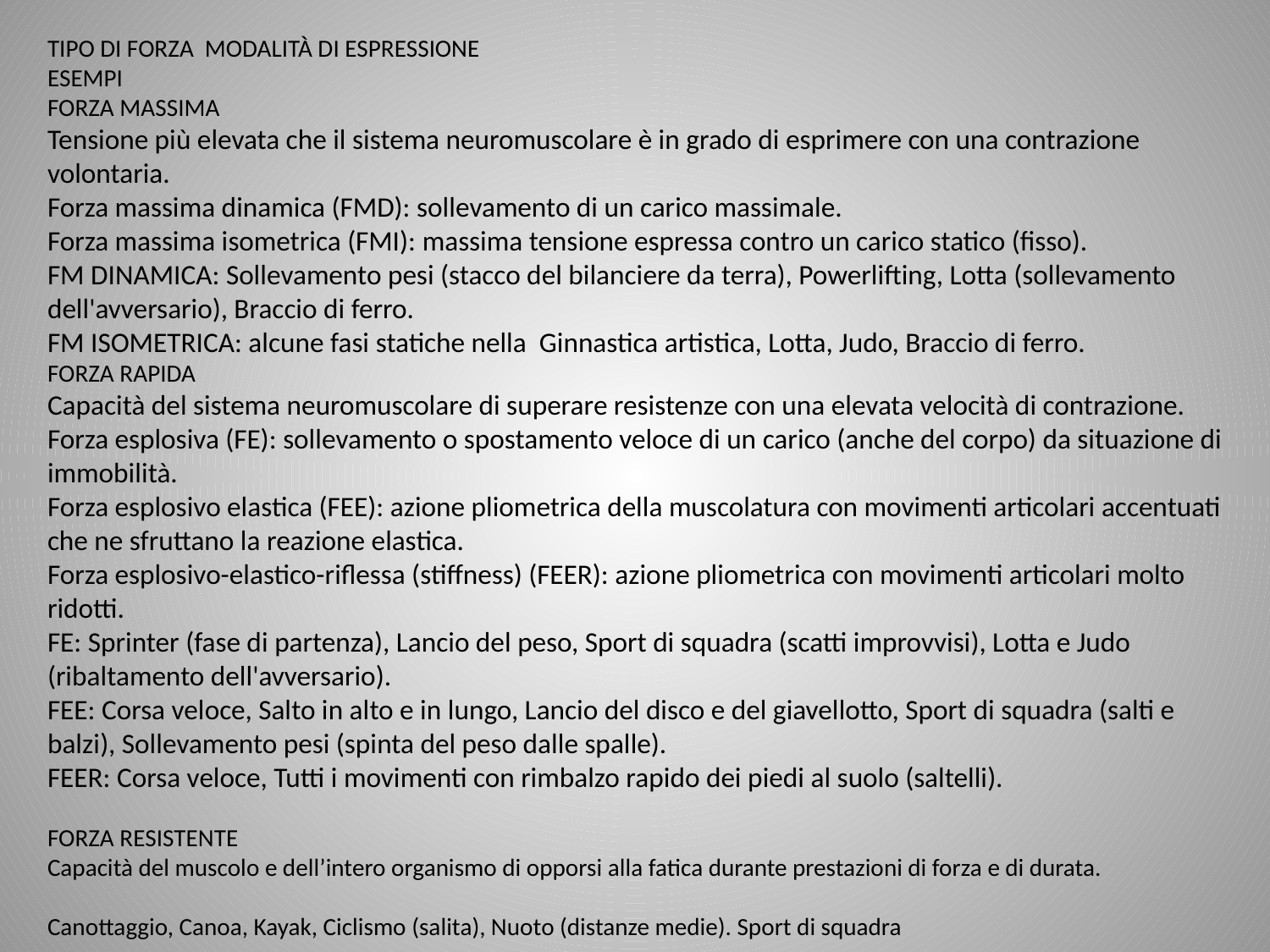

TIPO DI FORZA  MODALITÀ DI ESPRESSIONE
ESEMPI
FORZA MASSIMA
Tensione più elevata che il sistema neuromuscolare è in grado di esprimere con una contrazione volontaria.
Forza massima dinamica (FMD): sollevamento di un carico massimale.
Forza massima isometrica (FMI): massima tensione espressa contro un carico statico (fisso).
FM DINAMICA: Sollevamento pesi (stacco del bilanciere da terra), Powerlifting, Lotta (sollevamento dell'avversario), Braccio di ferro.
FM ISOMETRICA: alcune fasi statiche nella  Ginnastica artistica, Lotta, Judo, Braccio di ferro.
FORZA RAPIDA
Capacità del sistema neuromuscolare di superare resistenze con una elevata velocità di contrazione.
Forza esplosiva (FE): sollevamento o spostamento veloce di un carico (anche del corpo) da situazione di immobilità.
Forza esplosivo elastica (FEE): azione pliometrica della muscolatura con movimenti articolari accentuati che ne sfruttano la reazione elastica.
Forza esplosivo-elastico-riflessa (stiffness) (FEER): azione pliometrica con movimenti articolari molto ridotti.
FE: Sprinter (fase di partenza), Lancio del peso, Sport di squadra (scatti improvvisi), Lotta e Judo (ribaltamento dell'avversario).
FEE: Corsa veloce, Salto in alto e in lungo, Lancio del disco e del giavellotto, Sport di squadra (salti e balzi), Sollevamento pesi (spinta del peso dalle spalle).
FEER: Corsa veloce, Tutti i movimenti con rimbalzo rapido dei piedi al suolo (saltelli).

FORZA RESISTENTE
Capacità del muscolo e dell’intero organismo di opporsi alla fatica durante prestazioni di forza e di durata.

Canottaggio, Canoa, Kayak, Ciclismo (salita), Nuoto (distanze medie). Sport di squadra